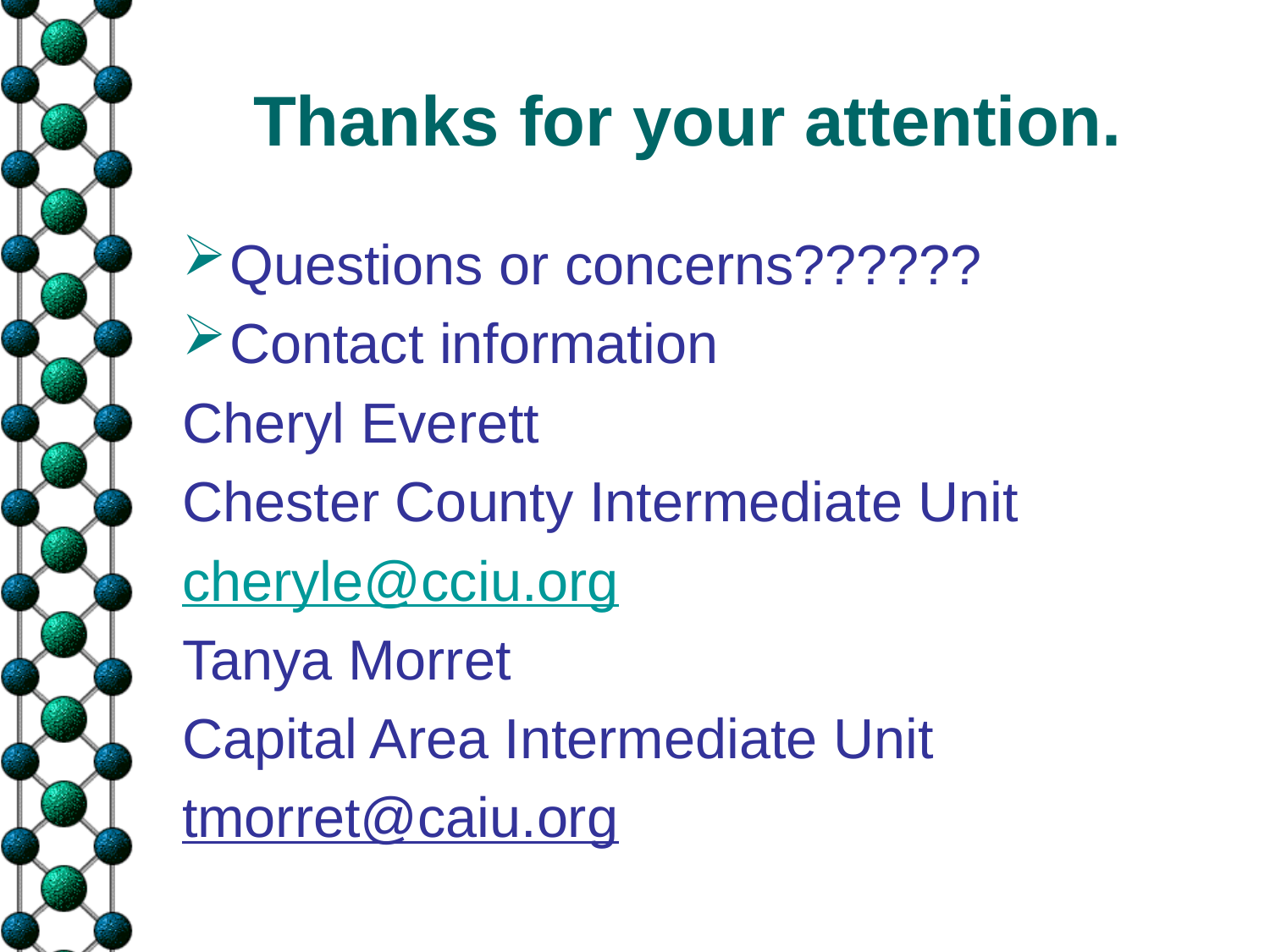

# Thanks for your attention.
Questions or concerns??????
Contact information
Cheryl Everett
Chester County Intermediate Unit
cheryle@cciu.org
Tanya Morret
Capital Area Intermediate Unit
tmorret@caiu.org